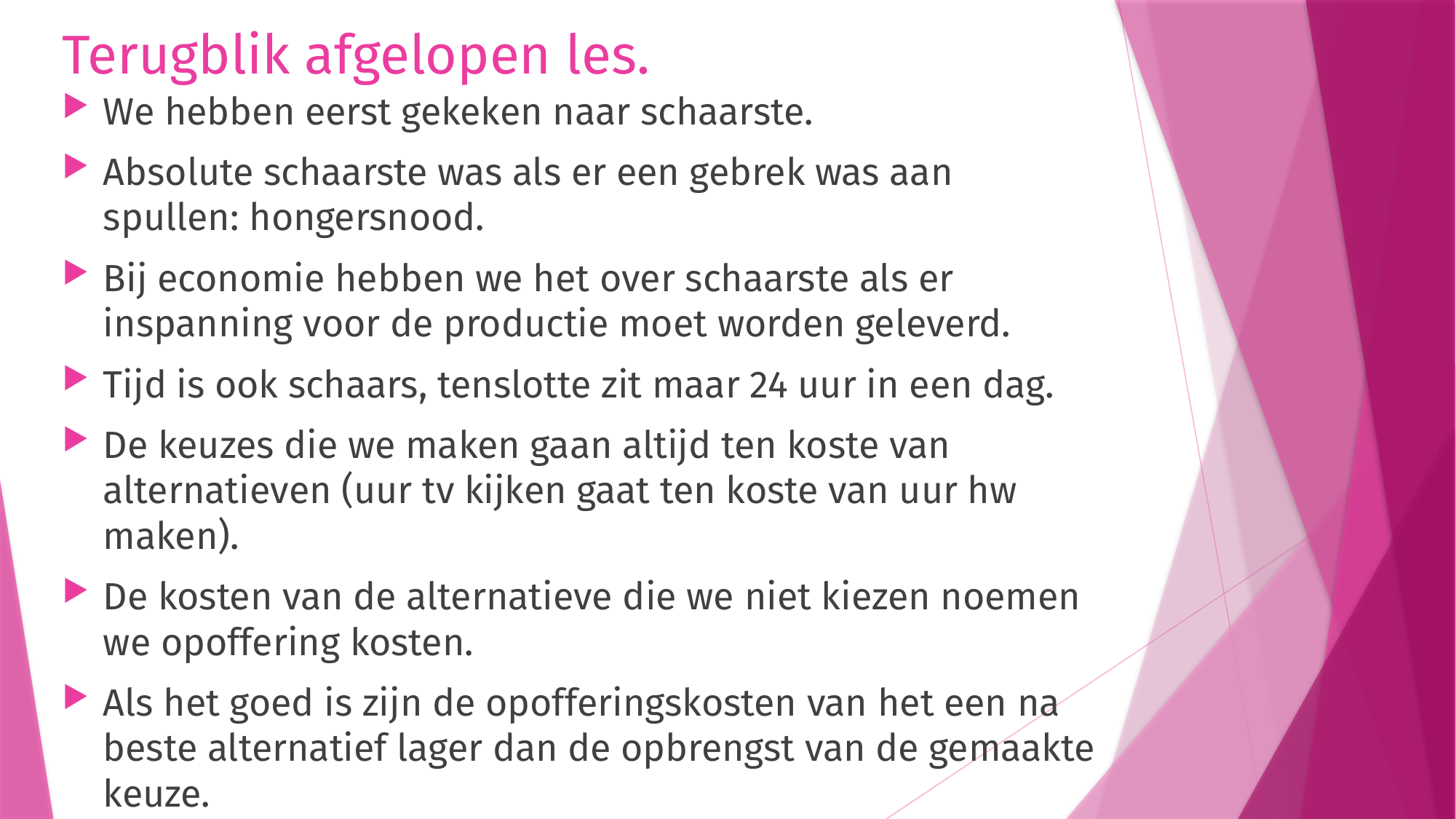

# Terugblik afgelopen les.
We hebben eerst gekeken naar schaarste.
Absolute schaarste was als er een gebrek was aan spullen: hongersnood.
Bij economie hebben we het over schaarste als er inspanning voor de productie moet worden geleverd.
Tijd is ook schaars, tenslotte zit maar 24 uur in een dag.
De keuzes die we maken gaan altijd ten koste van alternatieven (uur tv kijken gaat ten koste van uur hw maken).
De kosten van de alternatieve die we niet kiezen noemen we opoffering kosten.
Als het goed is zijn de opofferingskosten van het een na beste alternatief lager dan de opbrengst van de gemaakte keuze.